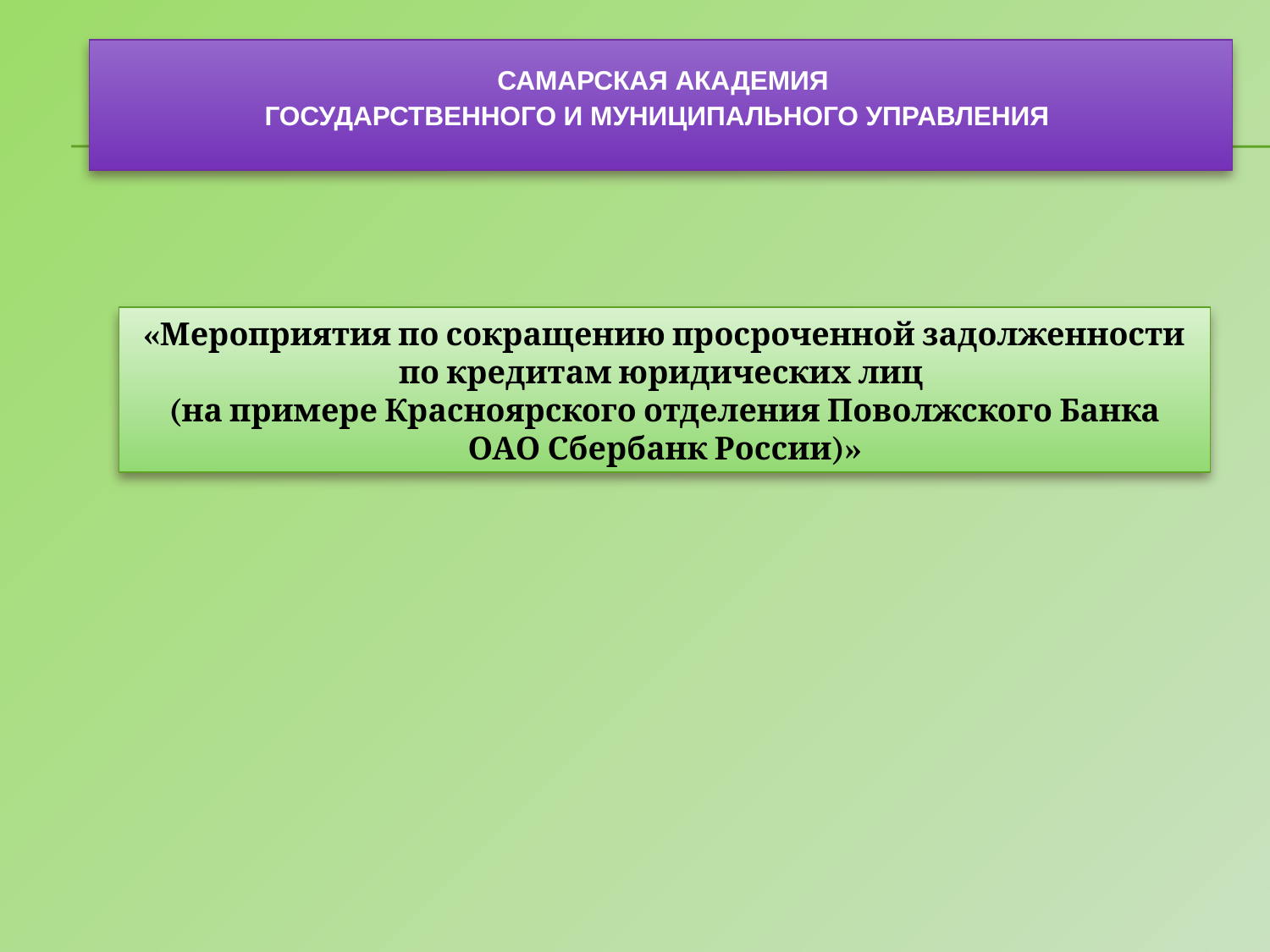

# Самарская академия государственного и муниципального управления
«Мероприятия по сокращению просроченной задолженности по кредитам юридических лиц
(на примере Красноярского отделения Поволжского Банка ОАО Сбербанк России)»